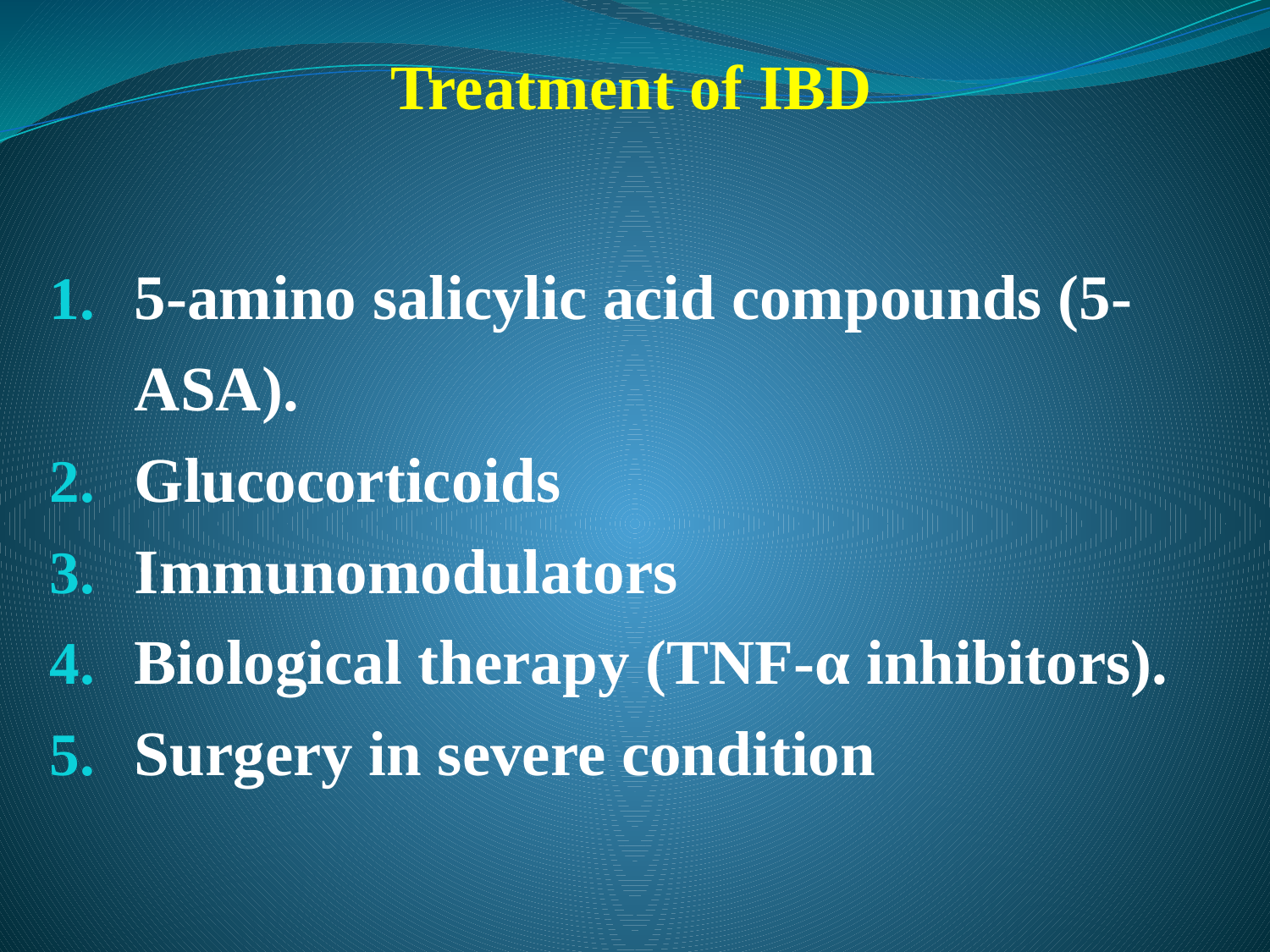

Treatment of IBD

5-amino salicylic acid compounds (5-ASA).
Glucocorticoids
Immunomodulators
Biological therapy (TNF-α inhibitors).
Surgery in severe condition